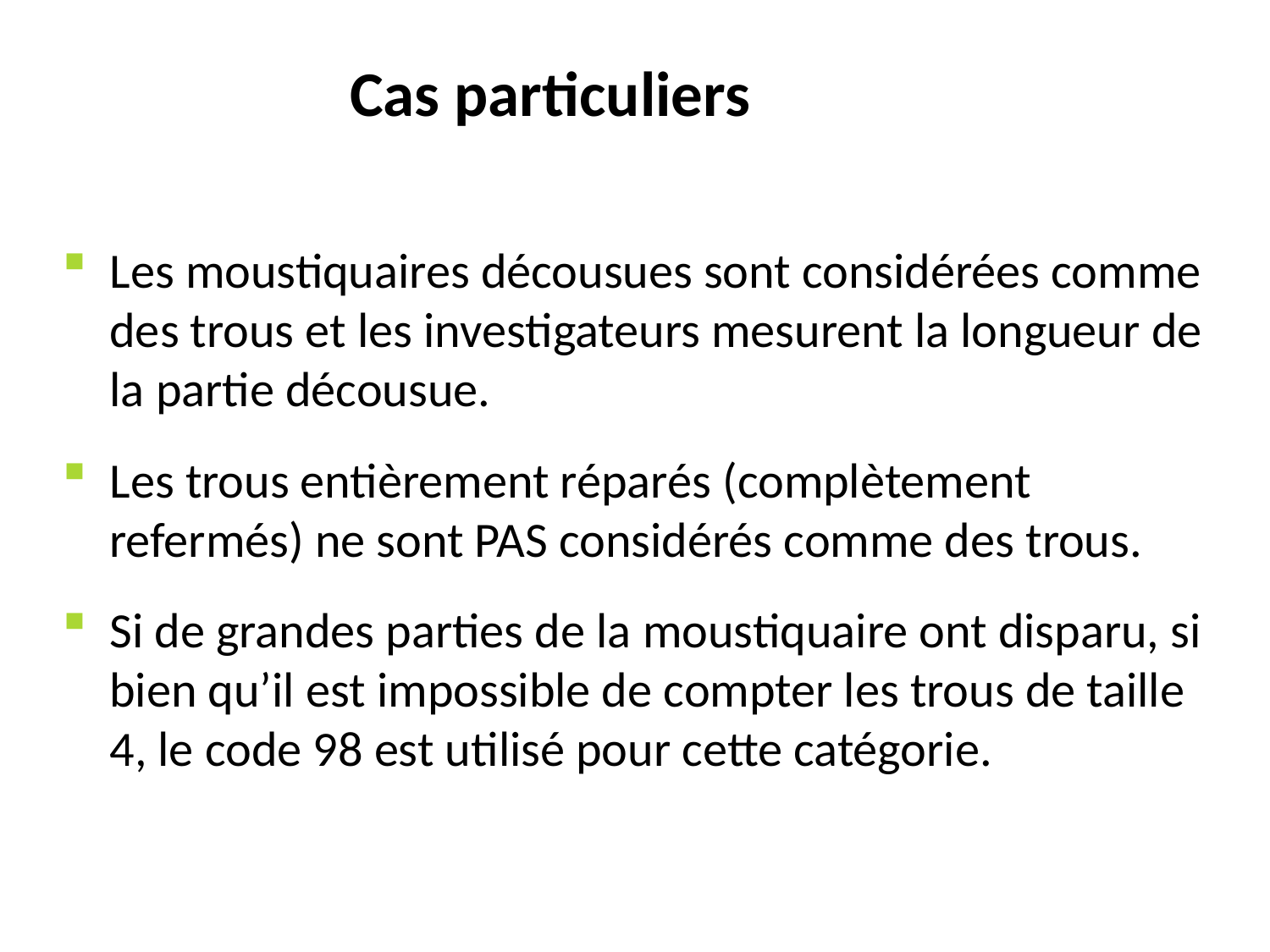

# Cas particuliers
Les moustiquaires décousues sont considérées comme des trous et les investigateurs mesurent la longueur de la partie décousue.
Les trous entièrement réparés (complètement refermés) ne sont PAS considérés comme des trous.
Si de grandes parties de la moustiquaire ont disparu, si bien qu’il est impossible de compter les trous de taille 4, le code 98 est utilisé pour cette catégorie.